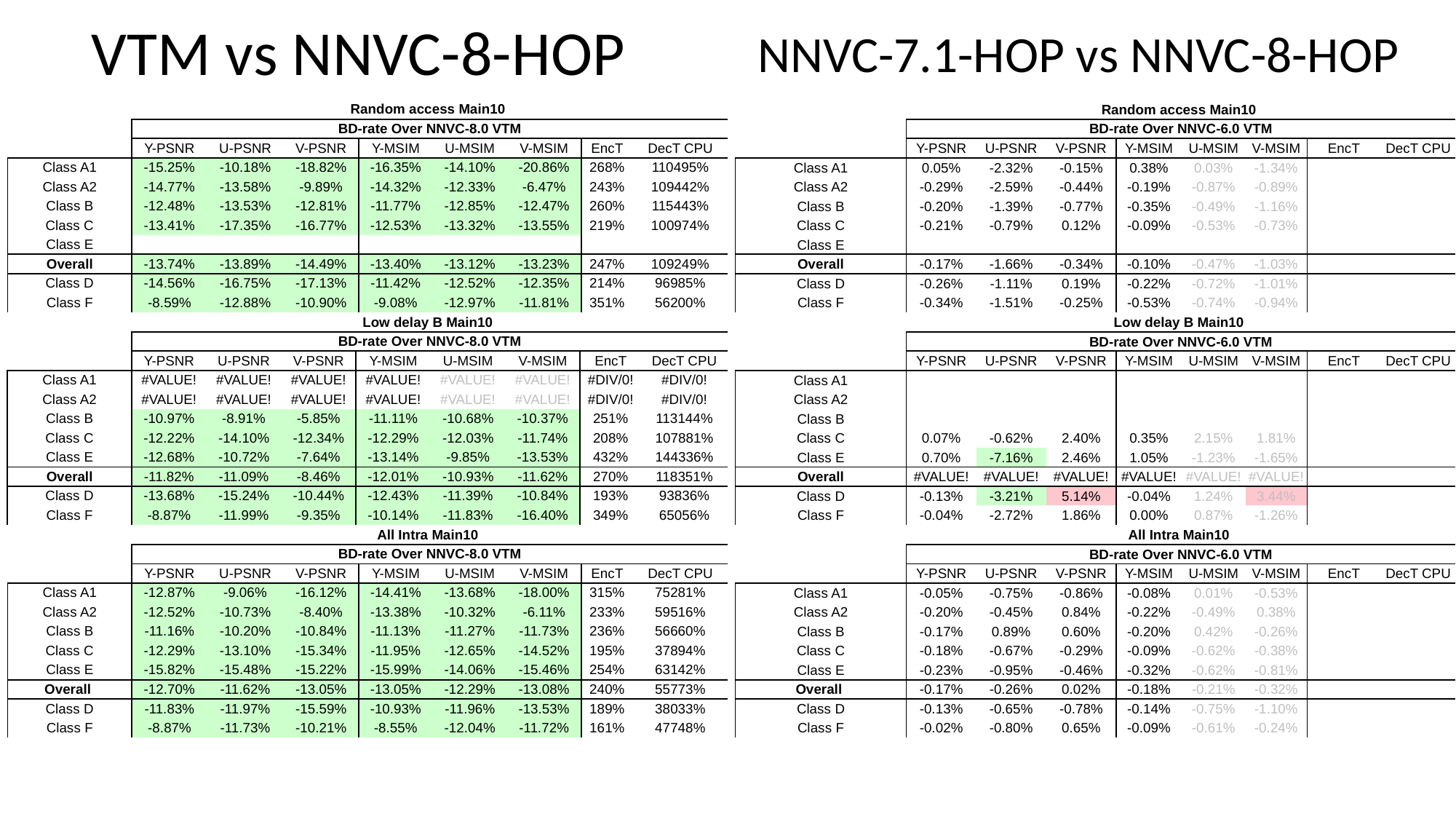

VTM vs NNVC-8-HOP
NNVC-7.1-HOP vs NNVC-8-HOP
|  | Random access Main10 |  |  |  |  |  |  |  |
| --- | --- | --- | --- | --- | --- | --- | --- | --- |
|  | BD-rate Over NNVC-8.0 VTM |  |  |  |  |  |  |  |
|  | Y-PSNR | U-PSNR | V-PSNR | Y-MSIM | U-MSIM | V-MSIM | EncT | DecT CPU |
| Class A1 | -15.25% | -10.18% | -18.82% | -16.35% | -14.10% | -20.86% | 268% | 110495% |
| Class A2 | -14.77% | -13.58% | -9.89% | -14.32% | -12.33% | -6.47% | 243% | 109442% |
| Class B | -12.48% | -13.53% | -12.81% | -11.77% | -12.85% | -12.47% | 260% | 115443% |
| Class C | -13.41% | -17.35% | -16.77% | -12.53% | -13.32% | -13.55% | 219% | 100974% |
| Class E |  |  |  |  |  |  |  |  |
| Overall | -13.74% | -13.89% | -14.49% | -13.40% | -13.12% | -13.23% | 247% | 109249% |
| Class D | -14.56% | -16.75% | -17.13% | -11.42% | -12.52% | -12.35% | 214% | 96985% |
| Class F | -8.59% | -12.88% | -10.90% | -9.08% | -12.97% | -11.81% | 351% | 56200% |
|  | Random access Main10 |  |  |  |  |  |  |  |
| --- | --- | --- | --- | --- | --- | --- | --- | --- |
|  | BD-rate Over NNVC-6.0 VTM |  |  |  |  |  |  |  |
|  | Y-PSNR | U-PSNR | V-PSNR | Y-MSIM | U-MSIM | V-MSIM | EncT | DecT CPU |
| Class A1 | 0.05% | -2.32% | -0.15% | 0.38% | 0.03% | -1.34% |  |  |
| Class A2 | -0.29% | -2.59% | -0.44% | -0.19% | -0.87% | -0.89% |  |  |
| Class B | -0.20% | -1.39% | -0.77% | -0.35% | -0.49% | -1.16% |  |  |
| Class C | -0.21% | -0.79% | 0.12% | -0.09% | -0.53% | -0.73% |  |  |
| Class E |  |  |  |  |  |  |  |  |
| Overall | -0.17% | -1.66% | -0.34% | -0.10% | -0.47% | -1.03% |  |  |
| Class D | -0.26% | -1.11% | 0.19% | -0.22% | -0.72% | -1.01% |  |  |
| Class F | -0.34% | -1.51% | -0.25% | -0.53% | -0.74% | -0.94% |  |  |
|  | Low delay B Main10 |  |  |  |  |  |  |  |
| --- | --- | --- | --- | --- | --- | --- | --- | --- |
|  | BD-rate Over NNVC-8.0 VTM |  |  |  |  |  |  |  |
|  | Y-PSNR | U-PSNR | V-PSNR | Y-MSIM | U-MSIM | V-MSIM | EncT | DecT CPU |
| Class A1 | #VALUE! | #VALUE! | #VALUE! | #VALUE! | #VALUE! | #VALUE! | #DIV/0! | #DIV/0! |
| Class A2 | #VALUE! | #VALUE! | #VALUE! | #VALUE! | #VALUE! | #VALUE! | #DIV/0! | #DIV/0! |
| Class B | -10.97% | -8.91% | -5.85% | -11.11% | -10.68% | -10.37% | 251% | 113144% |
| Class C | -12.22% | -14.10% | -12.34% | -12.29% | -12.03% | -11.74% | 208% | 107881% |
| Class E | -12.68% | -10.72% | -7.64% | -13.14% | -9.85% | -13.53% | 432% | 144336% |
| Overall | -11.82% | -11.09% | -8.46% | -12.01% | -10.93% | -11.62% | 270% | 118351% |
| Class D | -13.68% | -15.24% | -10.44% | -12.43% | -11.39% | -10.84% | 193% | 93836% |
| Class F | -8.87% | -11.99% | -9.35% | -10.14% | -11.83% | -16.40% | 349% | 65056% |
|  | Low delay B Main10 |  |  |  |  |  |  |  |
| --- | --- | --- | --- | --- | --- | --- | --- | --- |
|  | BD-rate Over NNVC-6.0 VTM |  |  |  |  |  |  |  |
|  | Y-PSNR | U-PSNR | V-PSNR | Y-MSIM | U-MSIM | V-MSIM | EncT | DecT CPU |
| Class A1 |  |  |  |  |  |  |  |  |
| Class A2 |  |  |  |  |  |  |  |  |
| Class B |  |  |  |  |  |  |  |  |
| Class C | 0.07% | -0.62% | 2.40% | 0.35% | 2.15% | 1.81% |  |  |
| Class E | 0.70% | -7.16% | 2.46% | 1.05% | -1.23% | -1.65% |  |  |
| Overall | #VALUE! | #VALUE! | #VALUE! | #VALUE! | #VALUE! | #VALUE! |  |  |
| Class D | -0.13% | -3.21% | 5.14% | -0.04% | 1.24% | 3.44% |  |  |
| Class F | -0.04% | -2.72% | 1.86% | 0.00% | 0.87% | -1.26% |  |  |
|  | All Intra Main10 |  |  |  |  |  |  |  |
| --- | --- | --- | --- | --- | --- | --- | --- | --- |
|  | BD-rate Over NNVC-8.0 VTM |  |  |  |  |  |  |  |
|  | Y-PSNR | U-PSNR | V-PSNR | Y-MSIM | U-MSIM | V-MSIM | EncT | DecT CPU |
| Class A1 | -12.87% | -9.06% | -16.12% | -14.41% | -13.68% | -18.00% | 315% | 75281% |
| Class A2 | -12.52% | -10.73% | -8.40% | -13.38% | -10.32% | -6.11% | 233% | 59516% |
| Class B | -11.16% | -10.20% | -10.84% | -11.13% | -11.27% | -11.73% | 236% | 56660% |
| Class C | -12.29% | -13.10% | -15.34% | -11.95% | -12.65% | -14.52% | 195% | 37894% |
| Class E | -15.82% | -15.48% | -15.22% | -15.99% | -14.06% | -15.46% | 254% | 63142% |
| Overall | -12.70% | -11.62% | -13.05% | -13.05% | -12.29% | -13.08% | 240% | 55773% |
| Class D | -11.83% | -11.97% | -15.59% | -10.93% | -11.96% | -13.53% | 189% | 38033% |
| Class F | -8.87% | -11.73% | -10.21% | -8.55% | -12.04% | -11.72% | 161% | 47748% |
|  | All Intra Main10 |  |  |  |  |  |  |  |
| --- | --- | --- | --- | --- | --- | --- | --- | --- |
|  | BD-rate Over NNVC-6.0 VTM |  |  |  |  |  |  |  |
|  | Y-PSNR | U-PSNR | V-PSNR | Y-MSIM | U-MSIM | V-MSIM | EncT | DecT CPU |
| Class A1 | -0.05% | -0.75% | -0.86% | -0.08% | 0.01% | -0.53% |  |  |
| Class A2 | -0.20% | -0.45% | 0.84% | -0.22% | -0.49% | 0.38% |  |  |
| Class B | -0.17% | 0.89% | 0.60% | -0.20% | 0.42% | -0.26% |  |  |
| Class C | -0.18% | -0.67% | -0.29% | -0.09% | -0.62% | -0.38% |  |  |
| Class E | -0.23% | -0.95% | -0.46% | -0.32% | -0.62% | -0.81% |  |  |
| Overall | -0.17% | -0.26% | 0.02% | -0.18% | -0.21% | -0.32% |  |  |
| Class D | -0.13% | -0.65% | -0.78% | -0.14% | -0.75% | -1.10% |  |  |
| Class F | -0.02% | -0.80% | 0.65% | -0.09% | -0.61% | -0.24% |  |  |